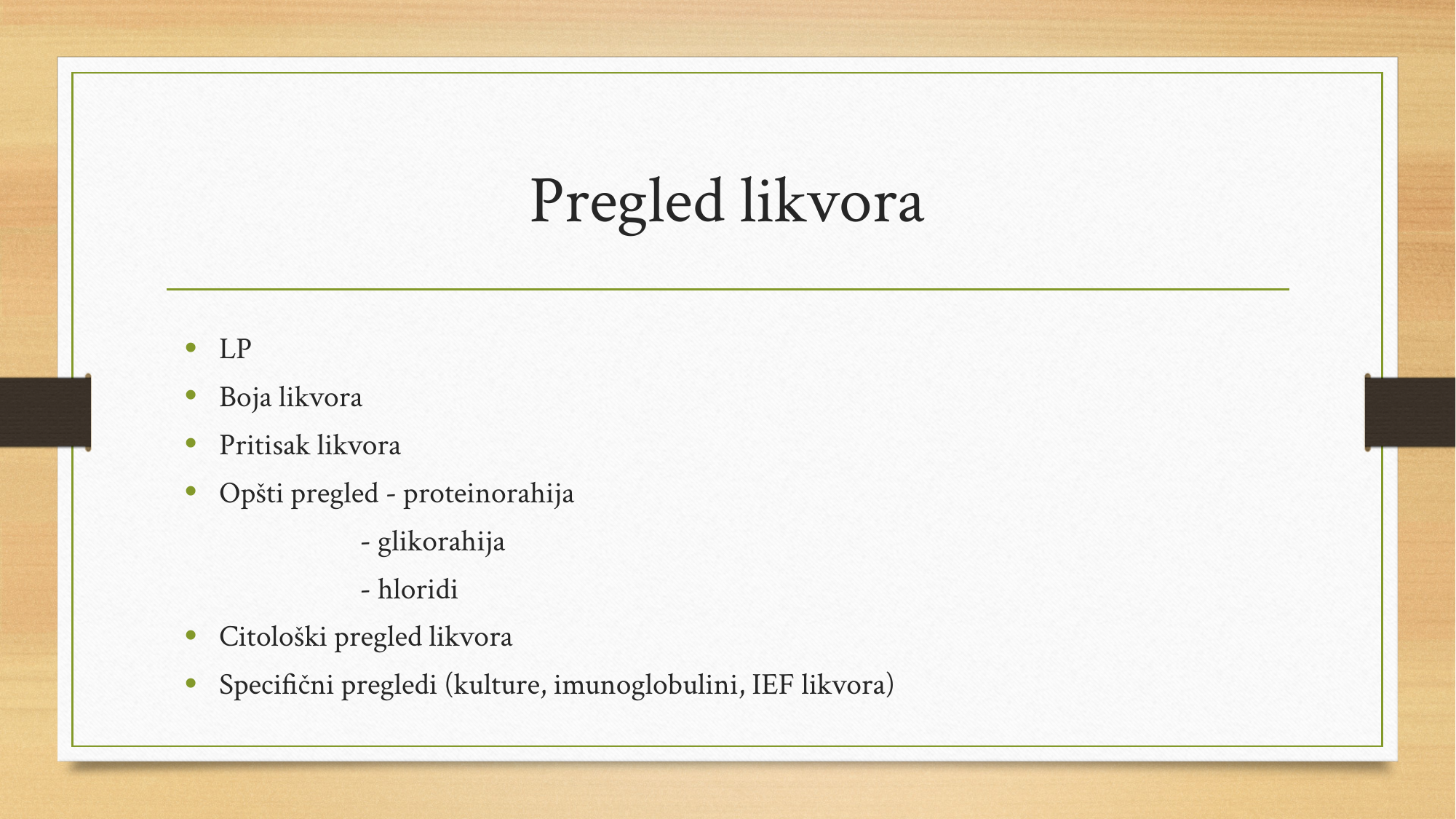

# Pregled likvora
LP
Boja likvora
Pritisak likvora
Opšti pregled - proteinorahija
                          - glikorahija
                          - hloridi
Citološki pregled likvora
Specifični pregledi (kulture, imunoglobulini, IEF likvora)